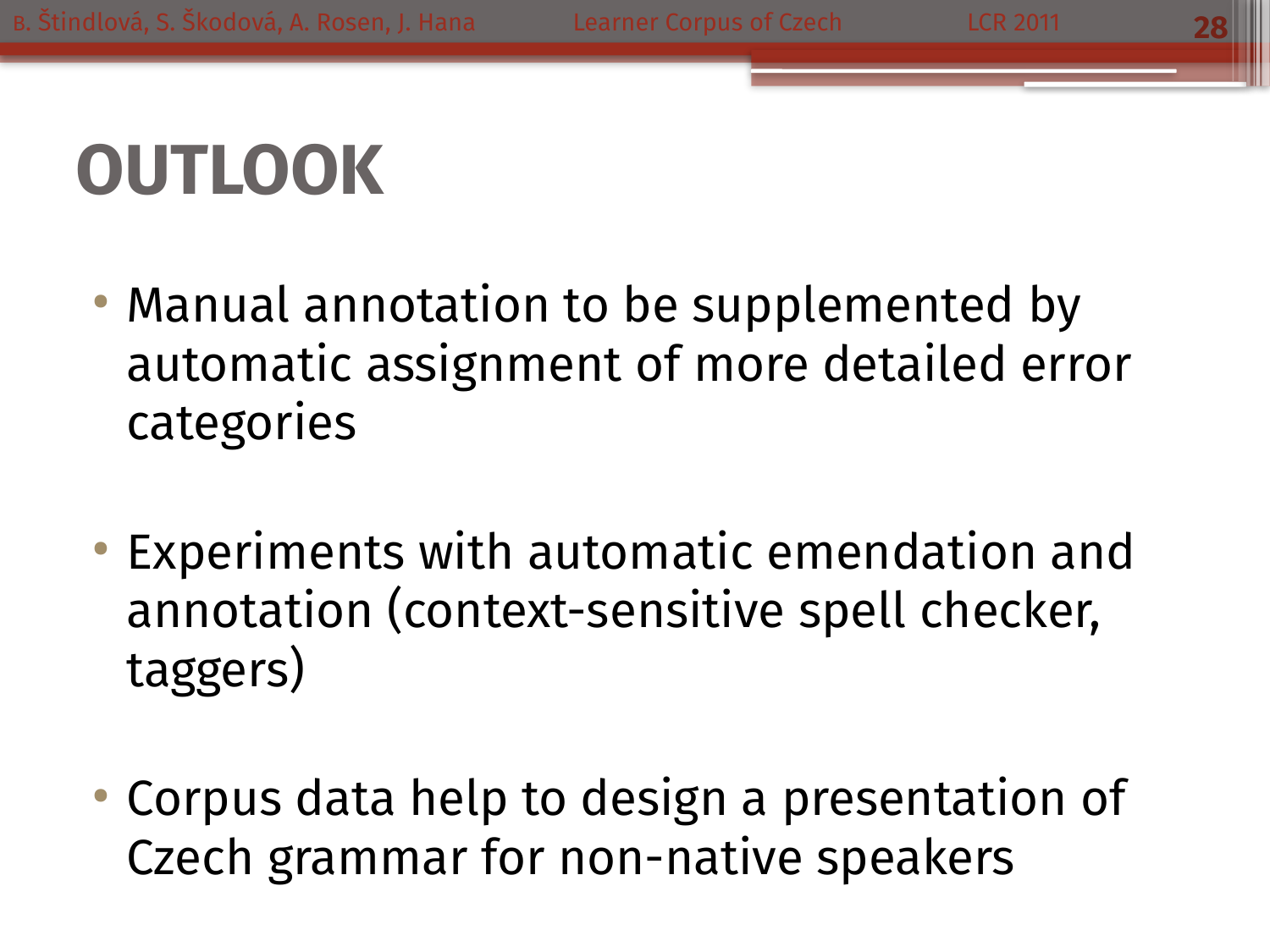

B. Štindlová, S. Škodová, A. Rosen, J. Hana	        Learner Corpus of Czech	          LCR 2011
28
# OUTLOOK
Manual annotation to be supplemented by automatic assignment of more detailed error categories

Experiments with automatic emendation and annotation (context-sensitive spell checker, taggers)

Corpus data help to design a presentation of Czech grammar for non-native speakers